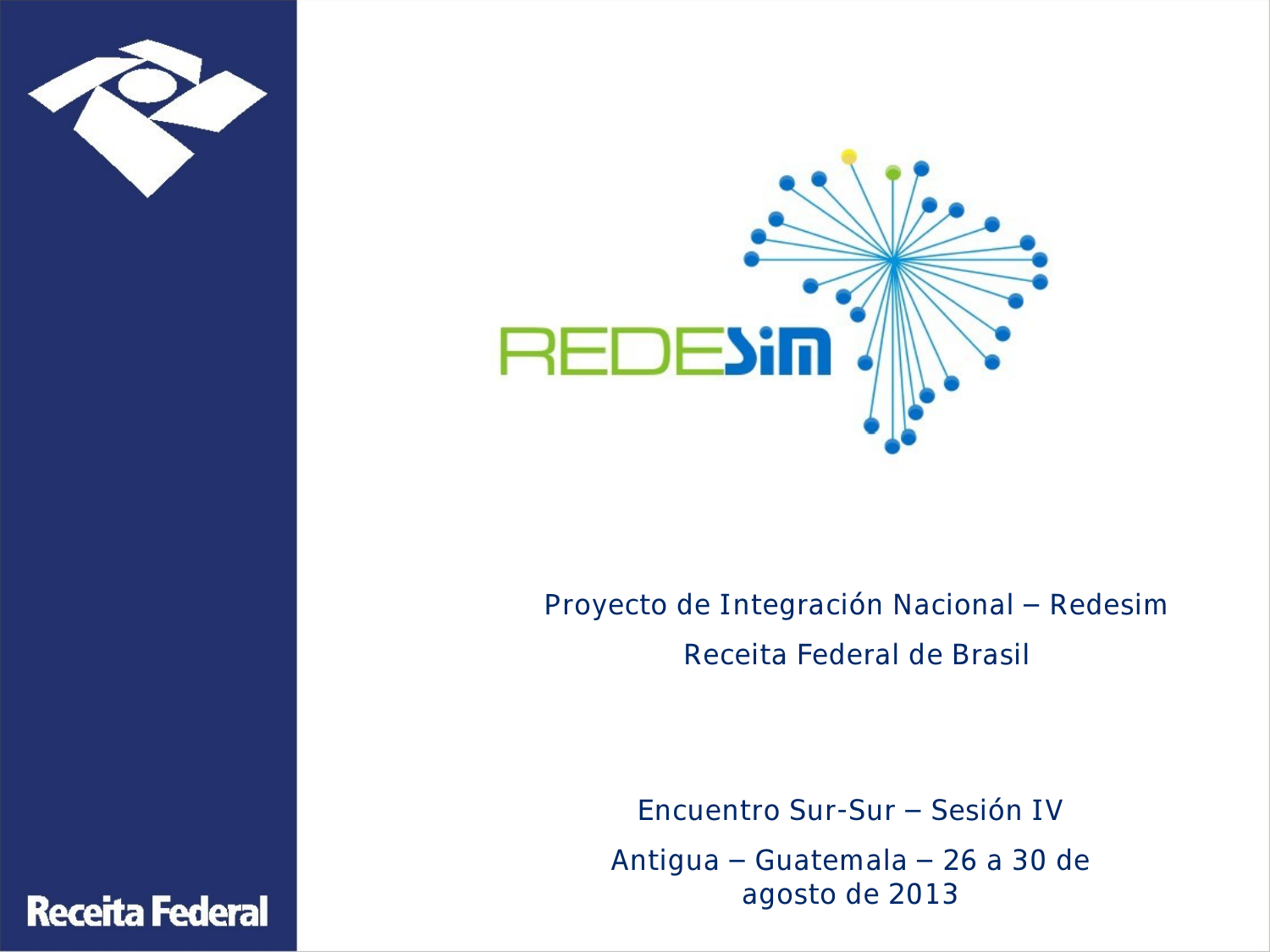

Proyecto de Integración Nacional – Redesim
Receita Federal de Brasil
Encuentro Sur-Sur – Sesión IV
Antigua – Guatemala – 26 a 30 de agosto de 2013